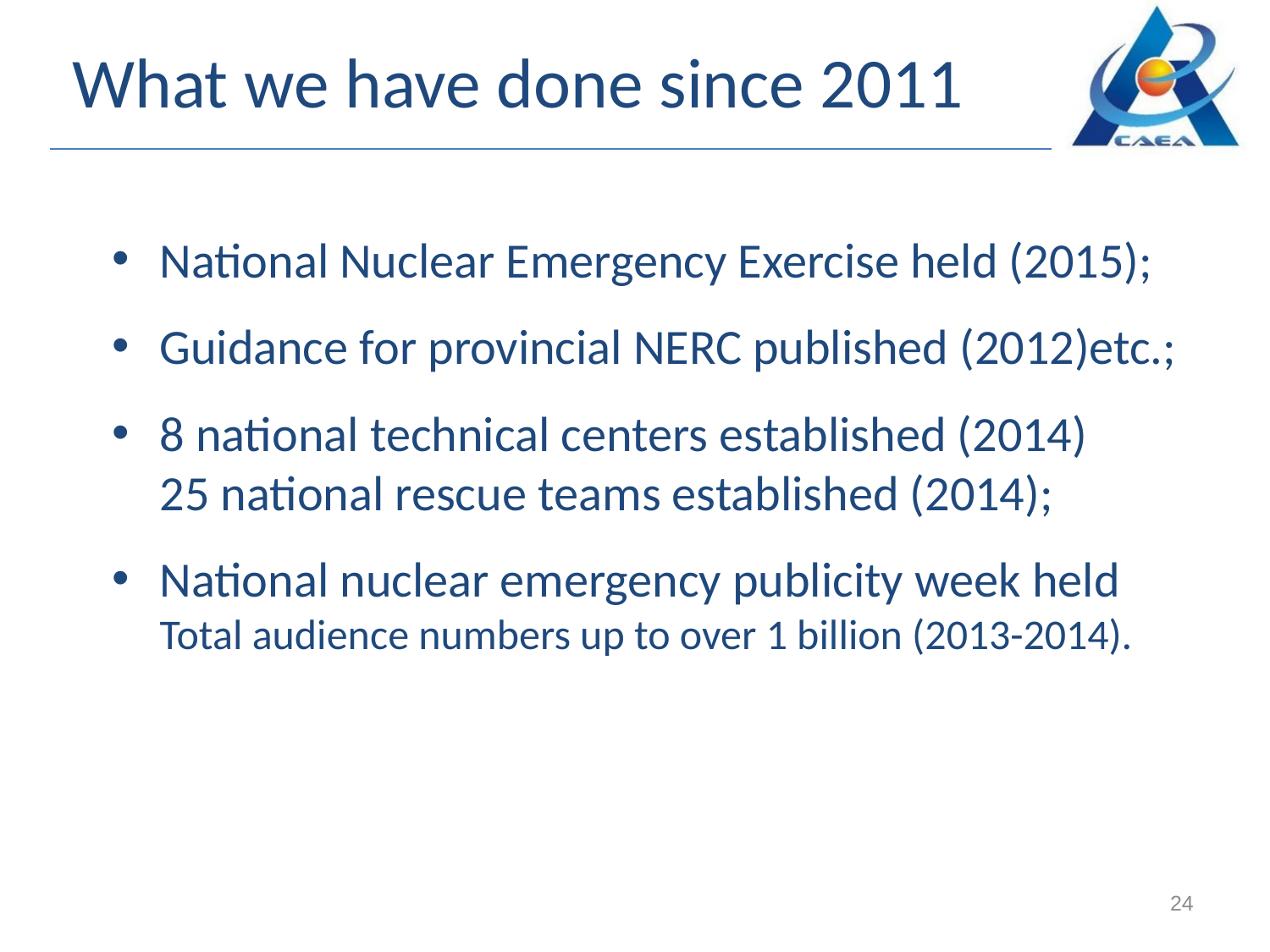

# What we have done since 2011
National Nuclear Emergency Exercise held (2015);
Guidance for provincial NERC published (2012)etc.;
8 national technical centers established (2014)
25 national rescue teams established (2014);
National nuclear emergency publicity week held
Total audience numbers up to over 1 billion (2013-2014).
24